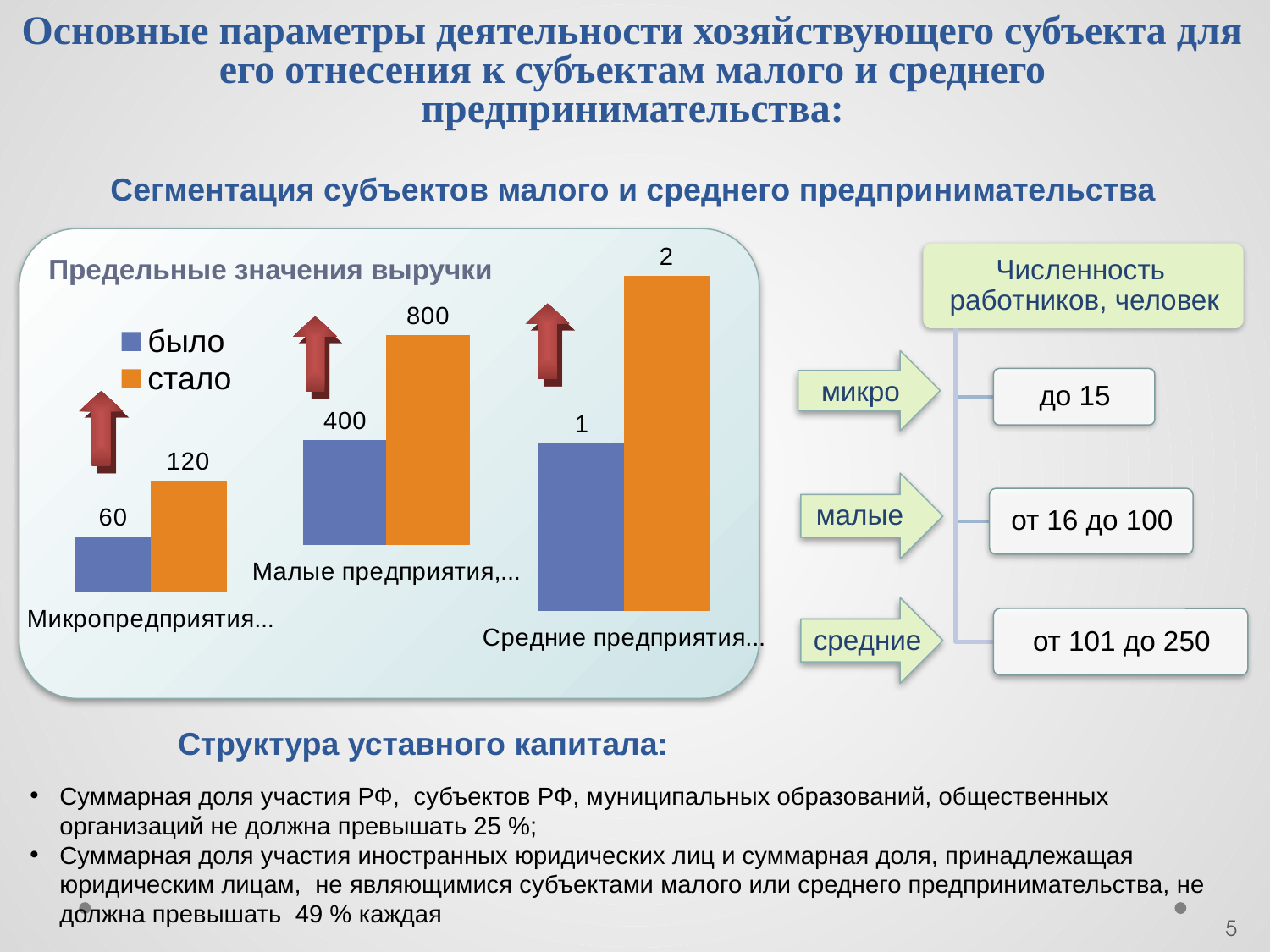

Основные параметры деятельности хозяйствующего субъекта для его отнесения к субъектам малого и среднего предпринимательства:
Сегментация субъектов малого и среднего предпринимательства

### Chart

| Category | было | стало |
|---|---|---|
| Средние предприятия, млрд. рублей | 1.0 | 2.0 |
Предельные значения выручки

### Chart

| Category | было | стало |
|---|---|---|
| Микропредприятия, млн. рублей | 60.0 | 120.0 |

### Chart

| Category | январь-март 2014 г. | январь-март 2015 |
|---|---|---|
| Малые предприятия, млн. рублей | 400.0 | 800.0 |
Численность
работников, человек
до 15
от 16 до 100
от 101 до 250

микро

малые

средние
Структура уставного капитала:
Суммарная доля участия РФ,  субъектов РФ, муниципальных образований, общественных организаций не должна превышать 25 %;
Суммарная доля участия иностранных юридических лиц и суммарная доля, принадлежащая юридическим лицам,  не являющимися субъектами малого или среднего предпринимательства, не должна превышать  49 % каждая
5